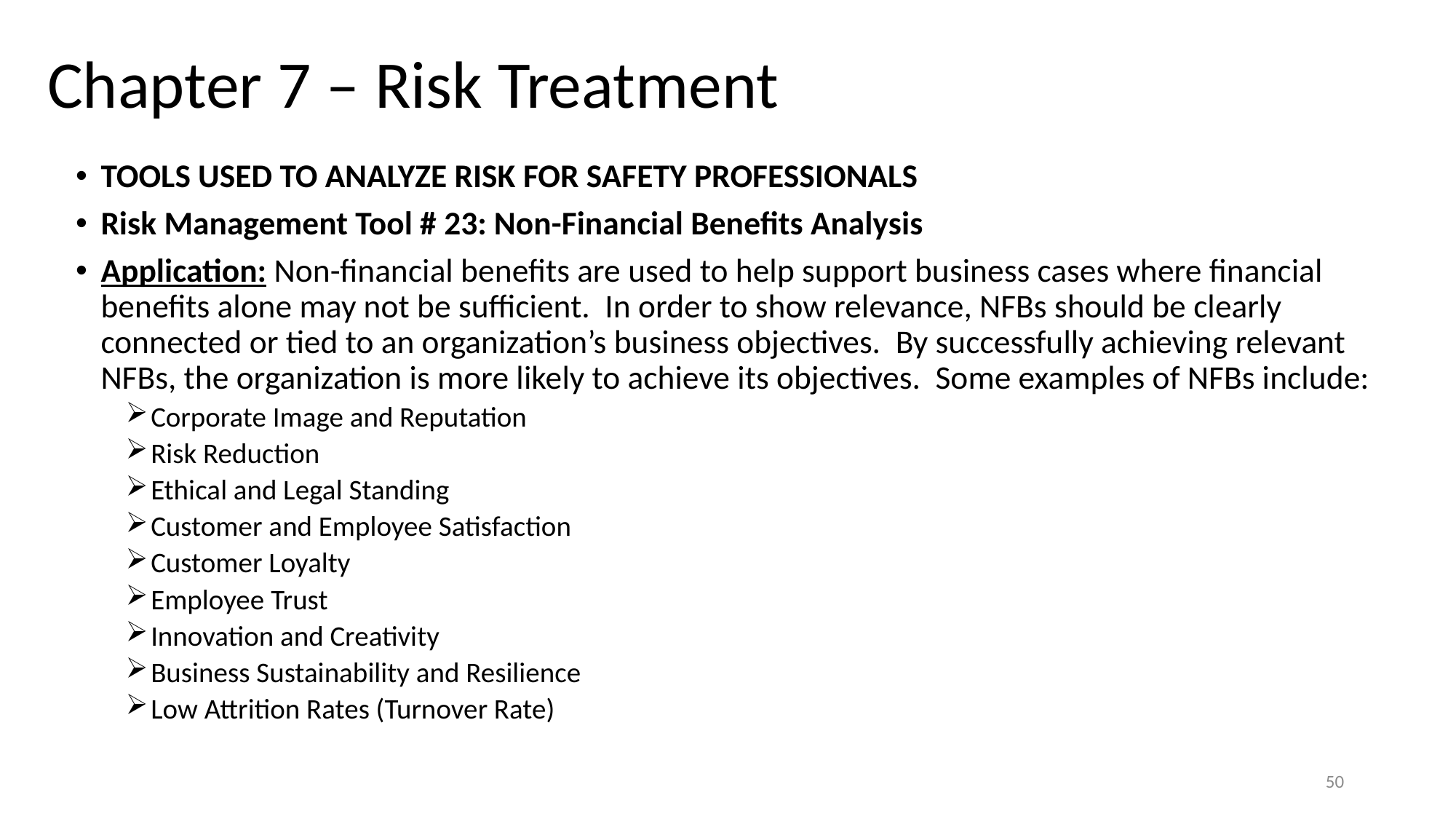

# Chapter 7 – Risk Treatment
TOOLS USED TO ANALYZE RISK FOR SAFETY PROFESSIONALS
Risk Management Tool # 23: Non-Financial Benefits Analysis
Application: Non-financial benefits are used to help support business cases where financial benefits alone may not be sufficient.  In order to show relevance, NFBs should be clearly connected or tied to an organization’s business objectives.  By successfully achieving relevant NFBs, the organization is more likely to achieve its objectives.  Some examples of NFBs include:
Corporate Image and Reputation
Risk Reduction
Ethical and Legal Standing
Customer and Employee Satisfaction
Customer Loyalty
Employee Trust
Innovation and Creativity
Business Sustainability and Resilience
Low Attrition Rates (Turnover Rate)
50